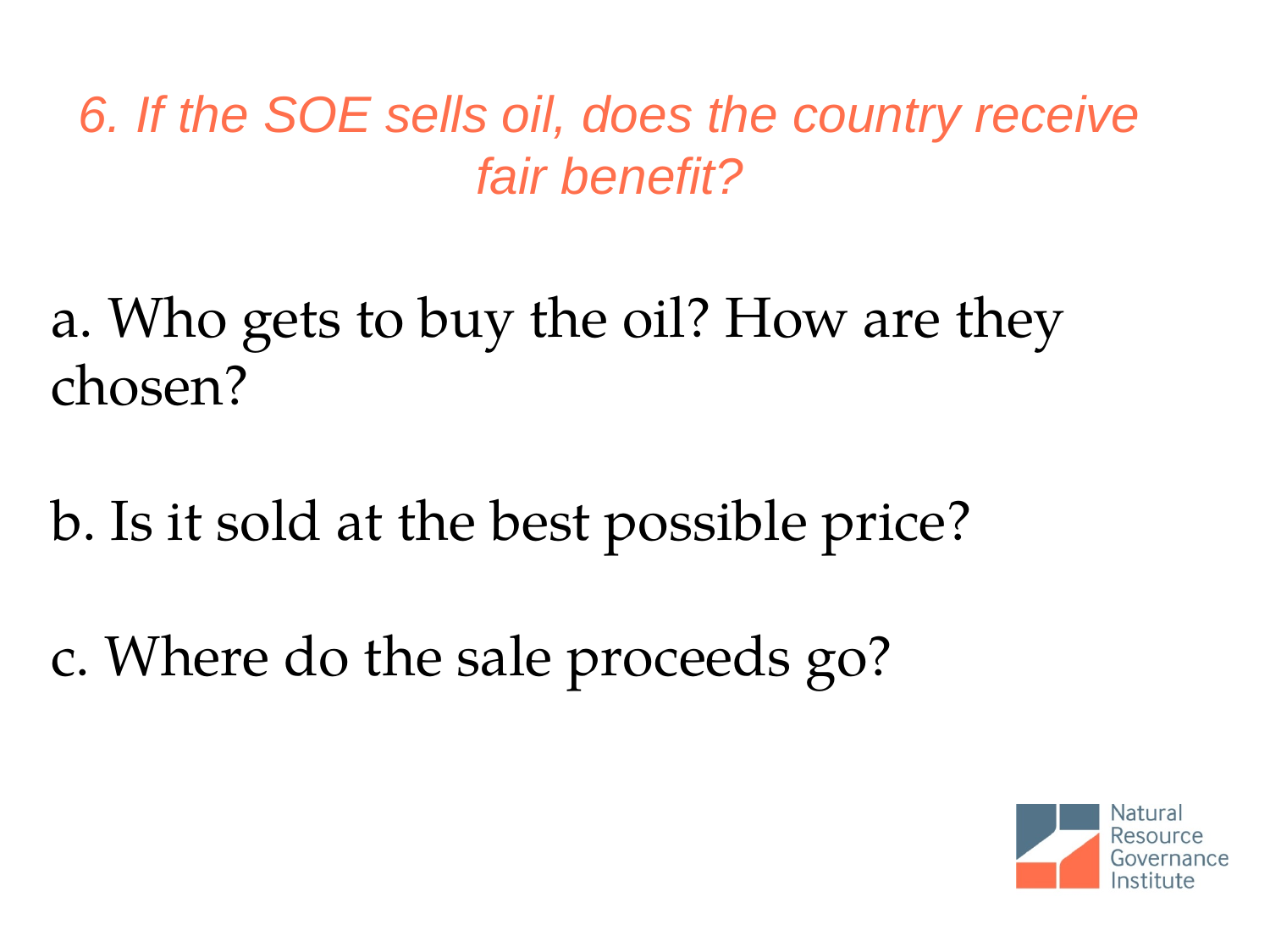

# 6. If the SOE sells oil, does the country receive fair benefit?
a. Who gets to buy the oil? How are they chosen?

b. Is it sold at the best possible price?

c. Where do the sale proceeds go?